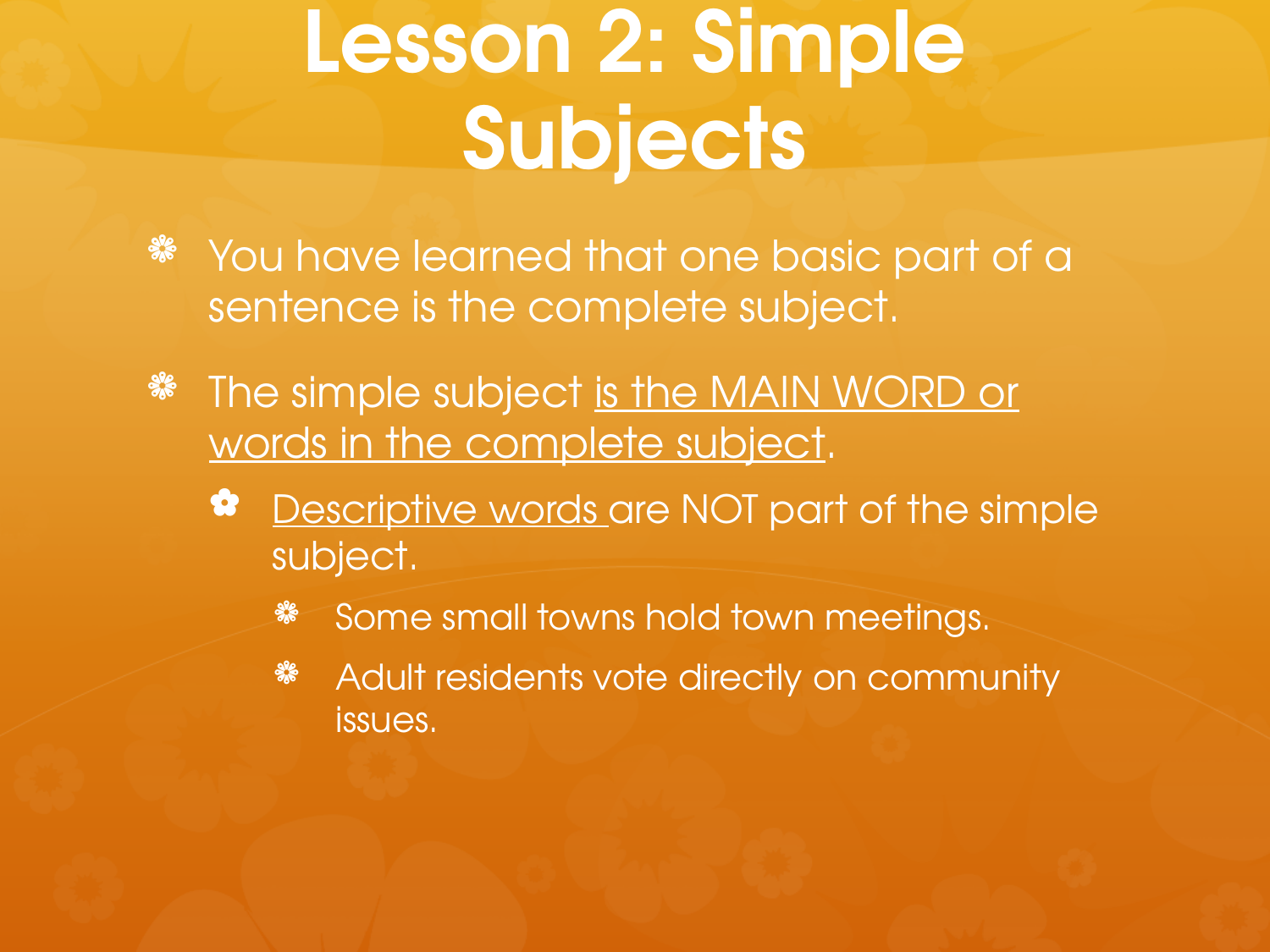

# Lesson 2: Simple Subjects
You have learned that one basic part of a sentence is the complete subject.
The simple subject is the MAIN WORD or words in the complete subject.
Descriptive words are NOT part of the simple subject.
Some small towns hold town meetings.
Adult residents vote directly on community issues.